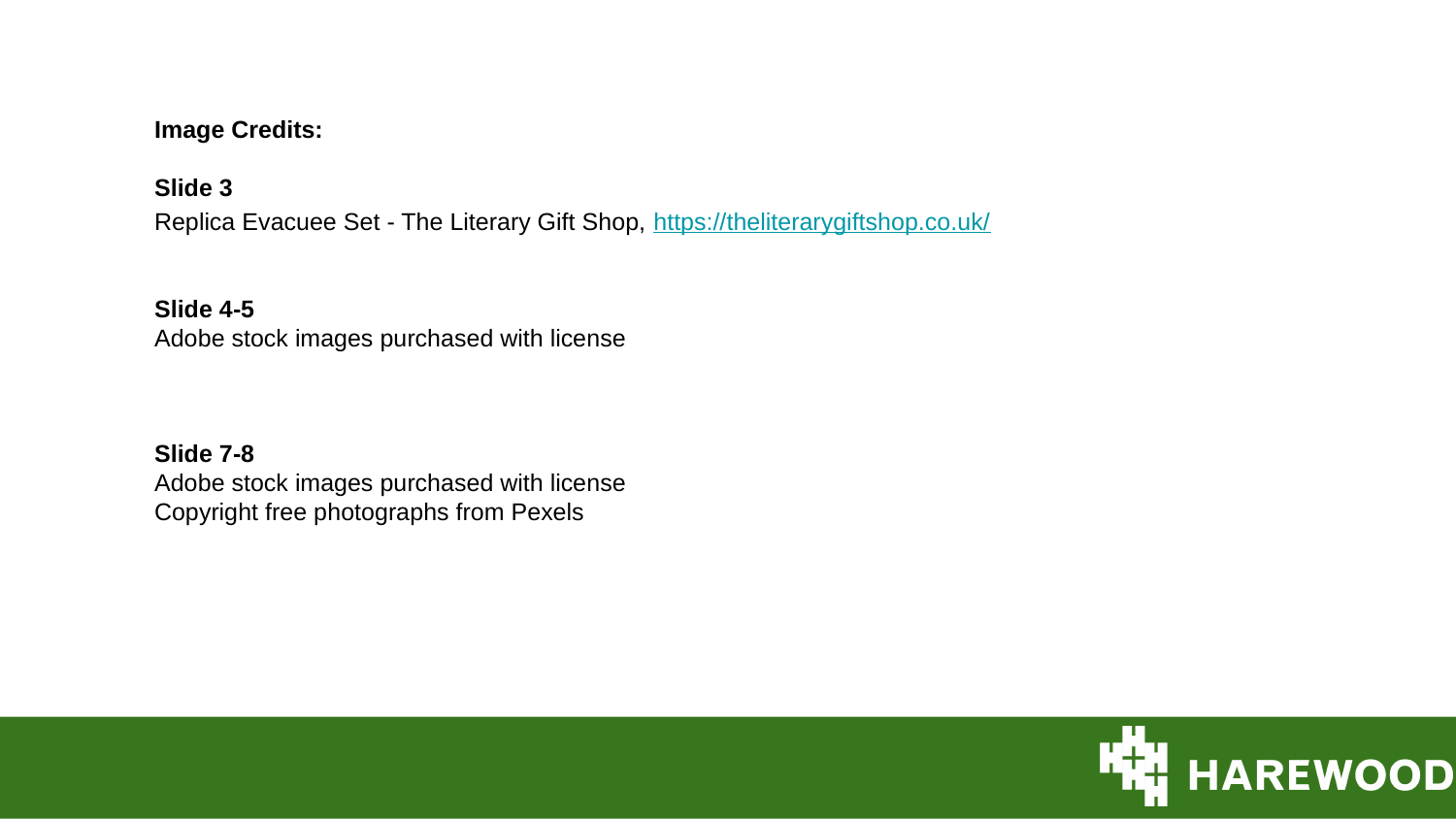

Image Credits:

Slide 3
Replica Evacuee Set - The Literary Gift Shop, https://theliterarygiftshop.co.uk/

Slide 4-5
Adobe stock images purchased with license

Slide 7-8
Adobe stock images purchased with license
Copyright free photographs from Pexels